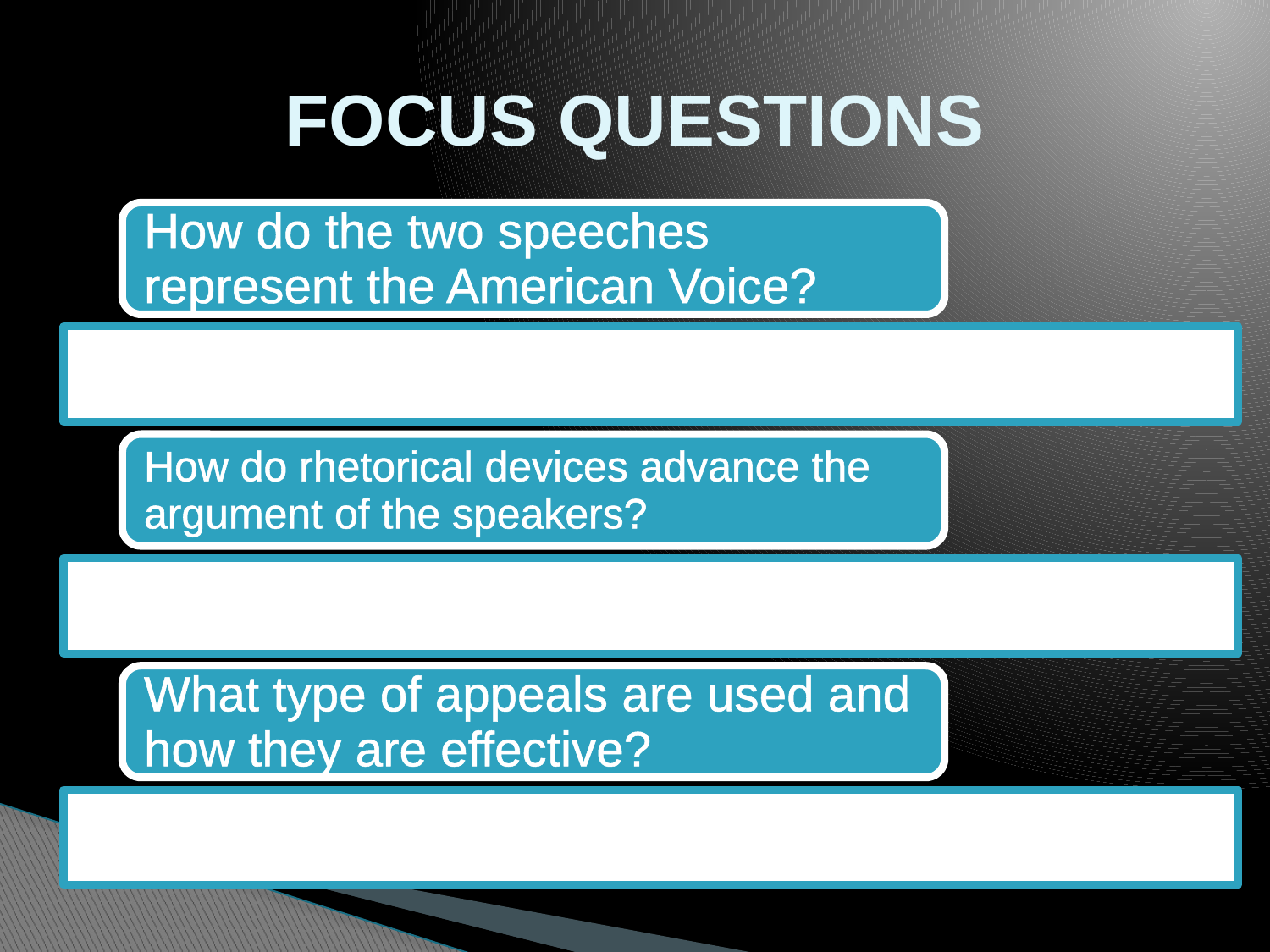

# FOCUS QUESTIONS
How do the two speeches represent the American Voice?
How do rhetorical devices advance the argument of the speakers?
What type of appeals are used and how they are effective?